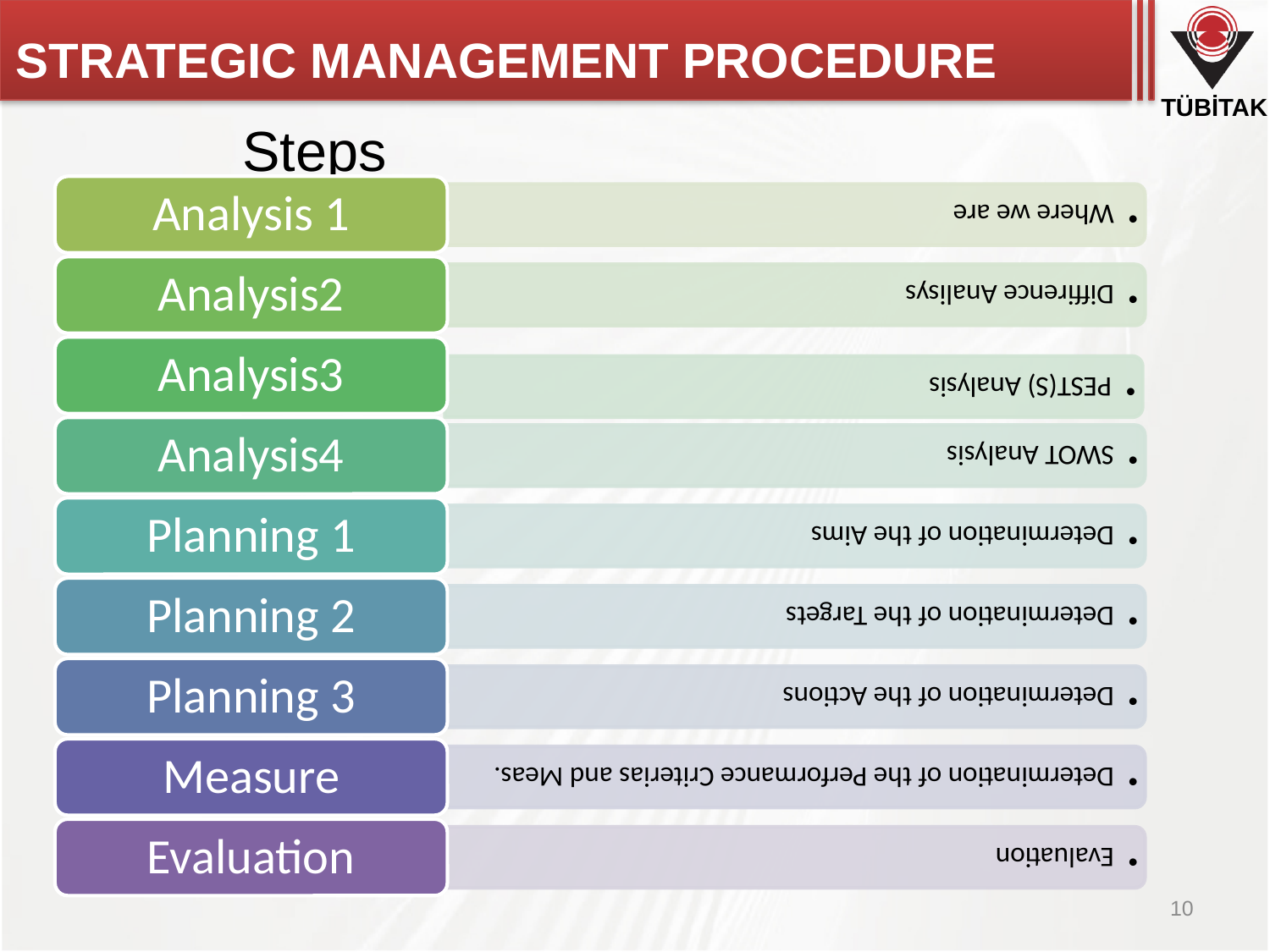

# STRATEGIC MANAGEMENT PROCEDURE
		Steps
Where we are
Analysis 1
Diffirence Analisys
Analysis2
PEST(S) Analysis
Analysis3
SWOT Analysis
Analysis4
Determination of the Aims
Planning 1
Determination of the Targets
Planning 2
Determination of the Actions
Planning 3
Determination of the Performance Criterias and Meas.
Measure
Evaluation
Evaluation
10